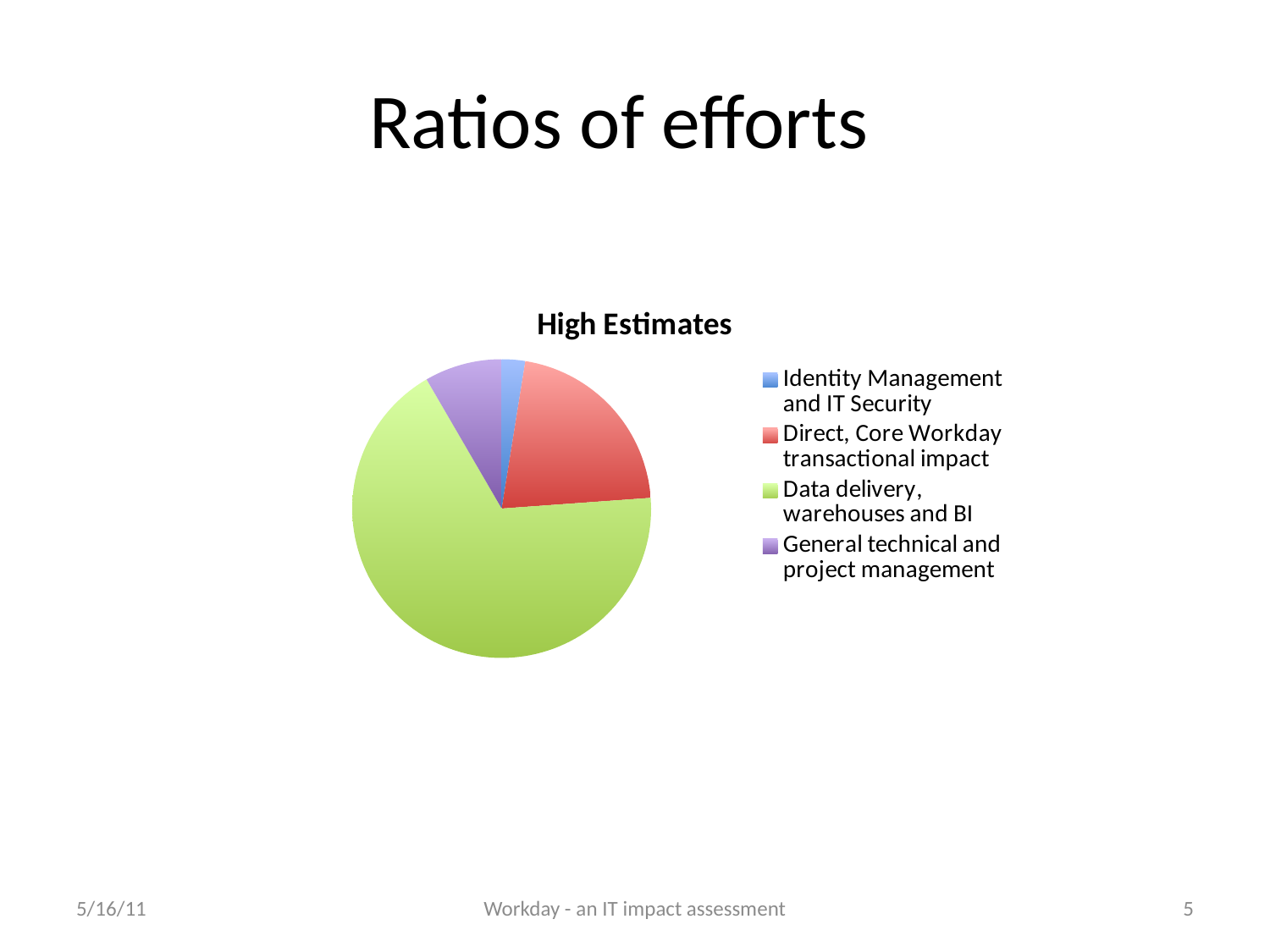

Ratios of efforts

### Chart:

| Category |  |
|---|---|
| Identity Management and IT Security | 168000.0 |
| Direct, Core Workday transactional impact | 1416750.0 |
| Data delivery, warehouses and BI | 4500000.0 |
| General technical and project management | 556500.0 |
5/16/11
Workday - an IT impact assessment
5